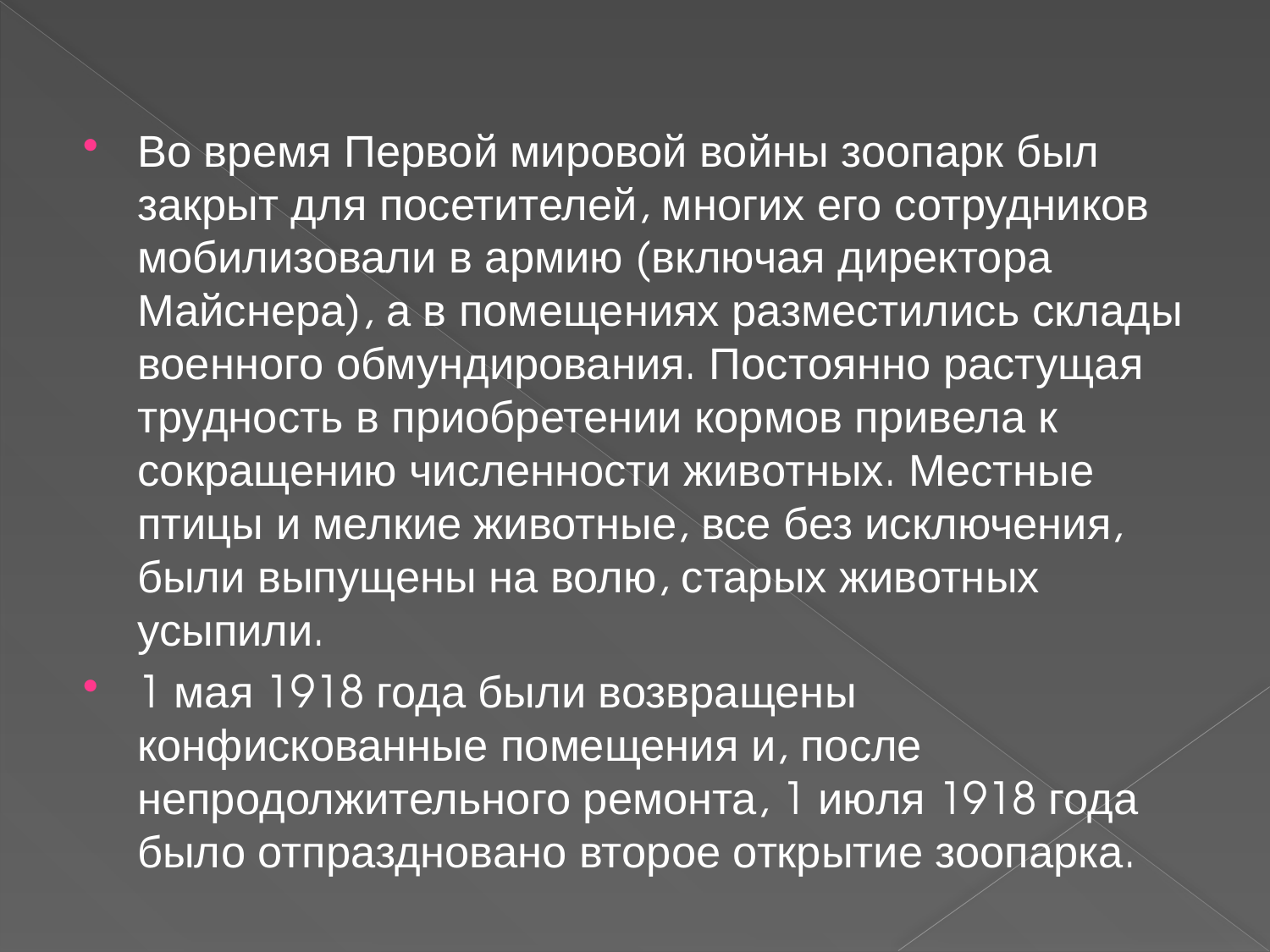

#
Во время Первой мировой войны зоопарк был закрыт для посетителей, многих его сотрудников мобилизовали в армию (включая директора Майснера), а в помещениях разместились склады военного обмундирования. Постоянно растущая трудность в приобретении кормов привела к сокращению численности животных. Местные птицы и мелкие животные, все без исключения, были выпущены на волю, старых животных усыпили.
1 мая 1918 года были возвращены конфискованные помещения и, после непродолжительного ремонта, 1 июля 1918 года было отпраздновано второе открытие зоопарка.